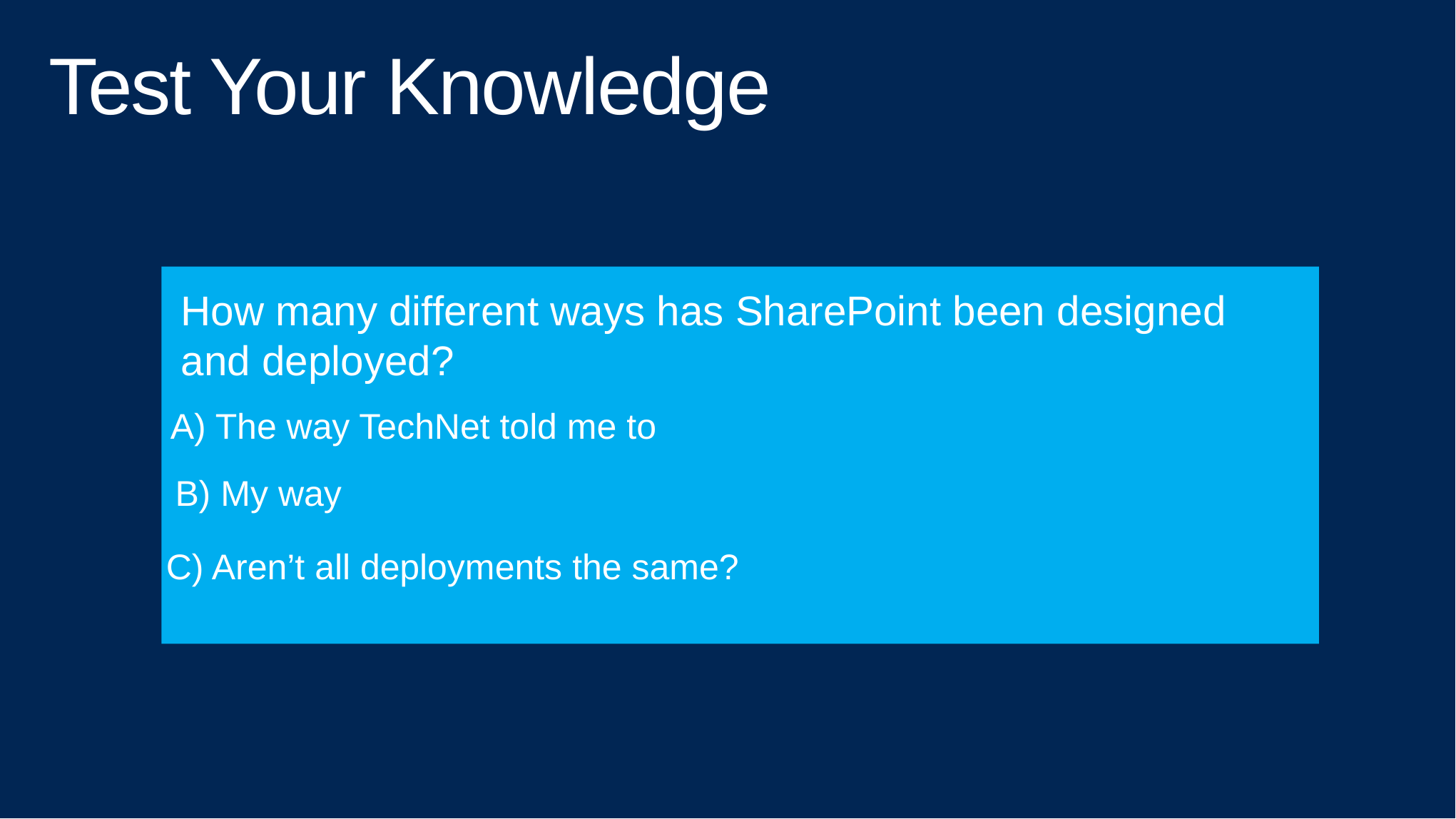

# Test Your Knowledge
How many different ways has SharePoint been designed and deployed?

A) The way TechNet told me to
B) My way
C) Aren’t all deployments the same?